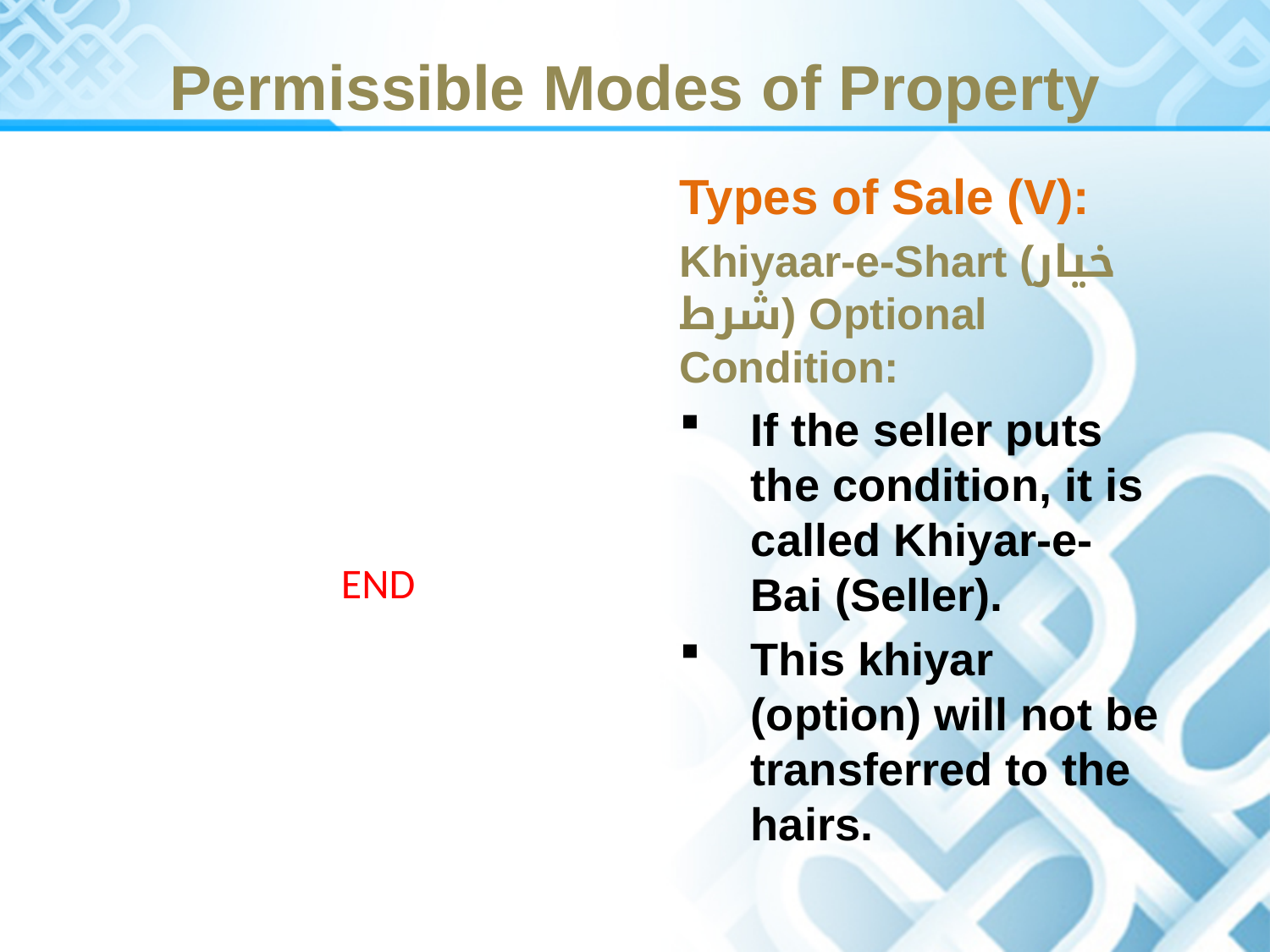

Permissible Modes of Property
Types of Sale (V):
Khiyaar-e-Shart (خیار شرط) Optional Condition:
If the seller puts the condition, it is called Khiyar-e-Bai (Seller).
This khiyar (option) will not be transferred to the hairs.
END